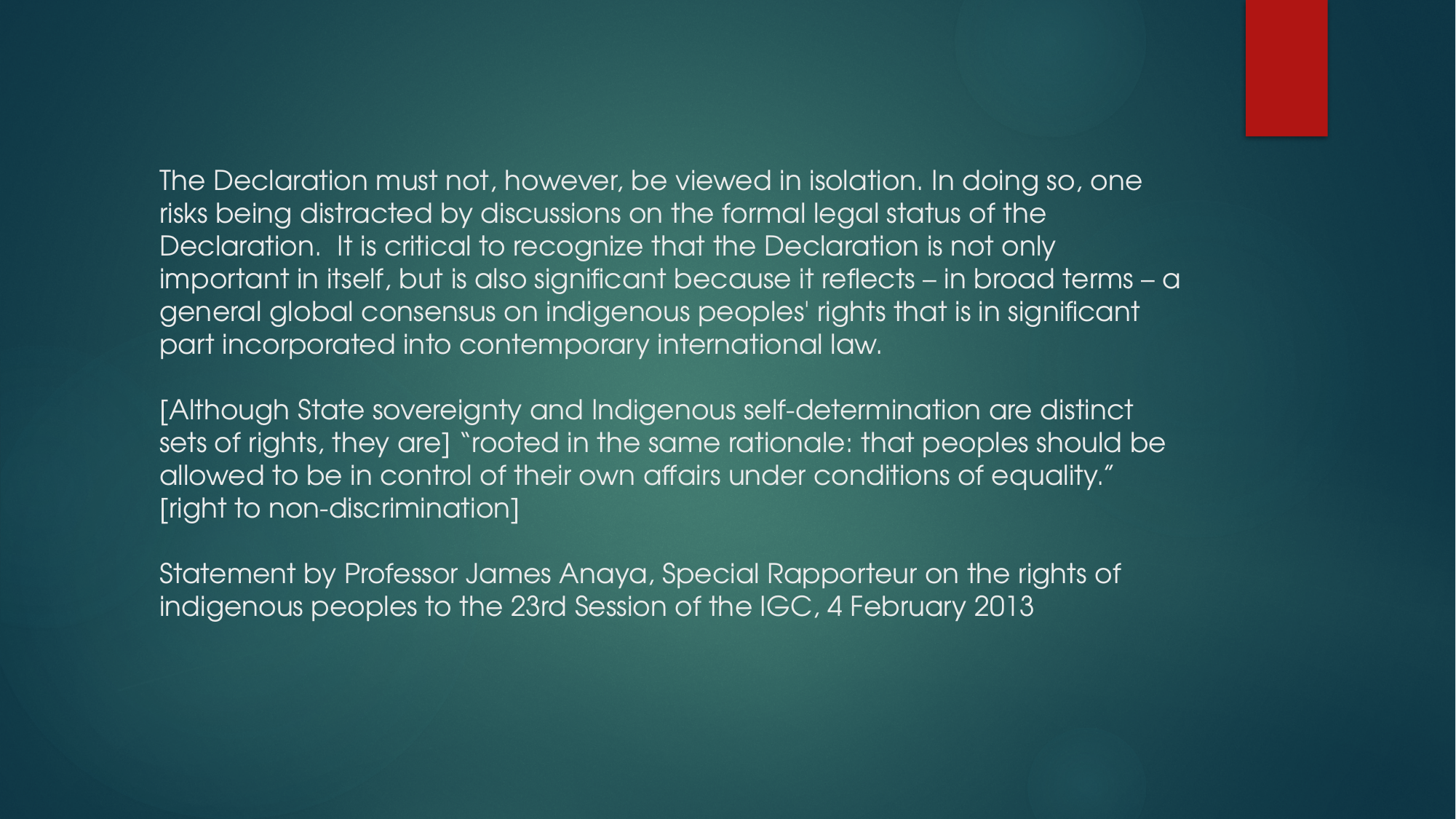

# The Declaration must not, however, be viewed in isolation. In doing so, one risks being distracted by discussions on the formal legal status of the Declaration.  It is critical to recognize that the Declaration is not only important in itself, but is also significant because it reflects – in broad terms – a general global consensus on indigenous peoples' rights that is in significant part incorporated into contemporary international law. [Although State sovereignty and Indigenous self-determination are distinct sets of rights, they are] “rooted in the same rationale: that peoples should be allowed to be in control of their own affairs under conditions of equality.” [right to non-discrimination] Statement by Professor James Anaya, Special Rapporteur on the rights of indigenous peoples to the 23rd Session of the IGC, 4 February 2013